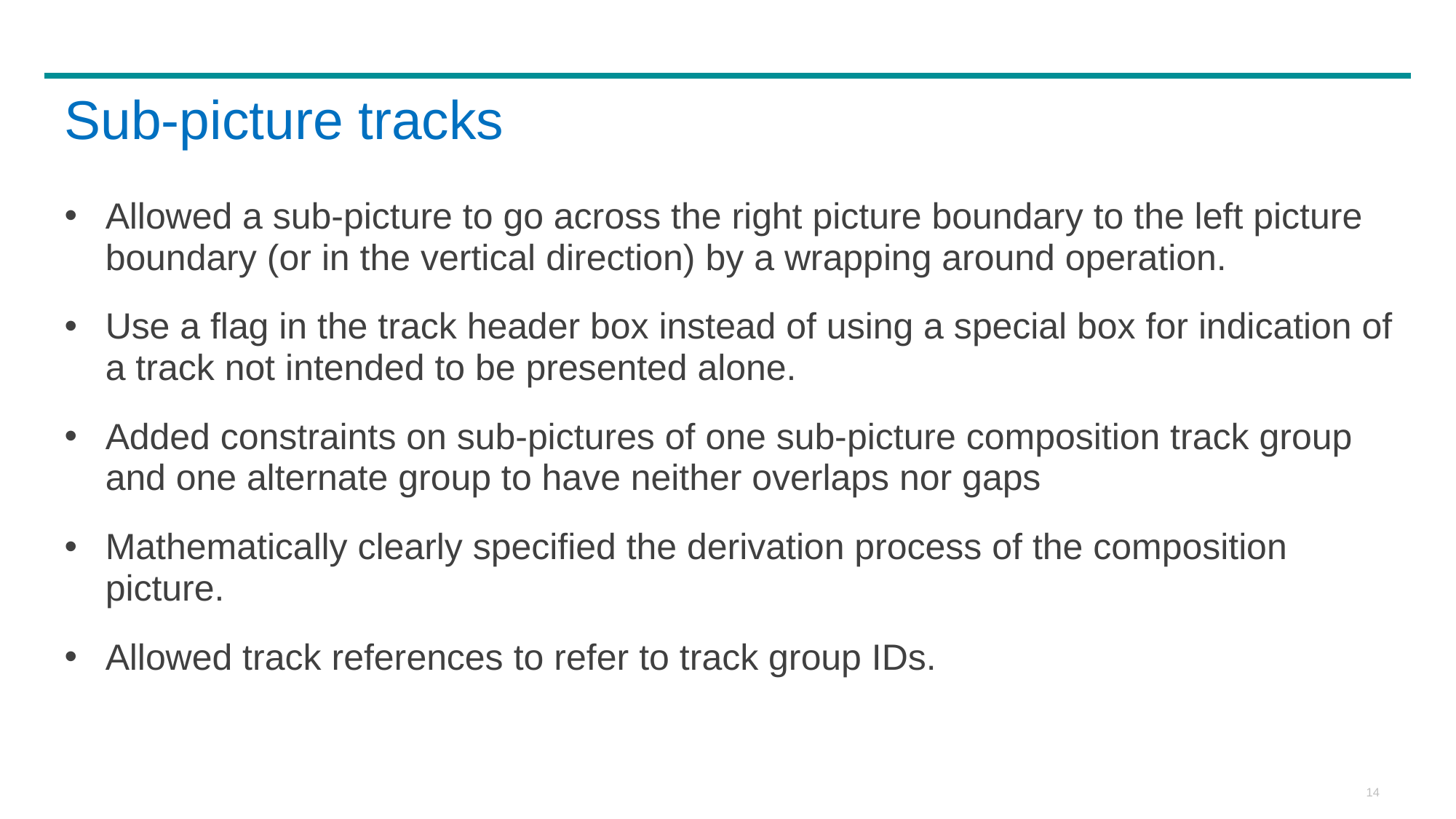

# Sub-picture tracks
Allowed a sub-picture to go across the right picture boundary to the left picture boundary (or in the vertical direction) by a wrapping around operation.
Use a flag in the track header box instead of using a special box for indication of a track not intended to be presented alone.
Added constraints on sub-pictures of one sub-picture composition track group and one alternate group to have neither overlaps nor gaps
Mathematically clearly specified the derivation process of the composition picture.
Allowed track references to refer to track group IDs.